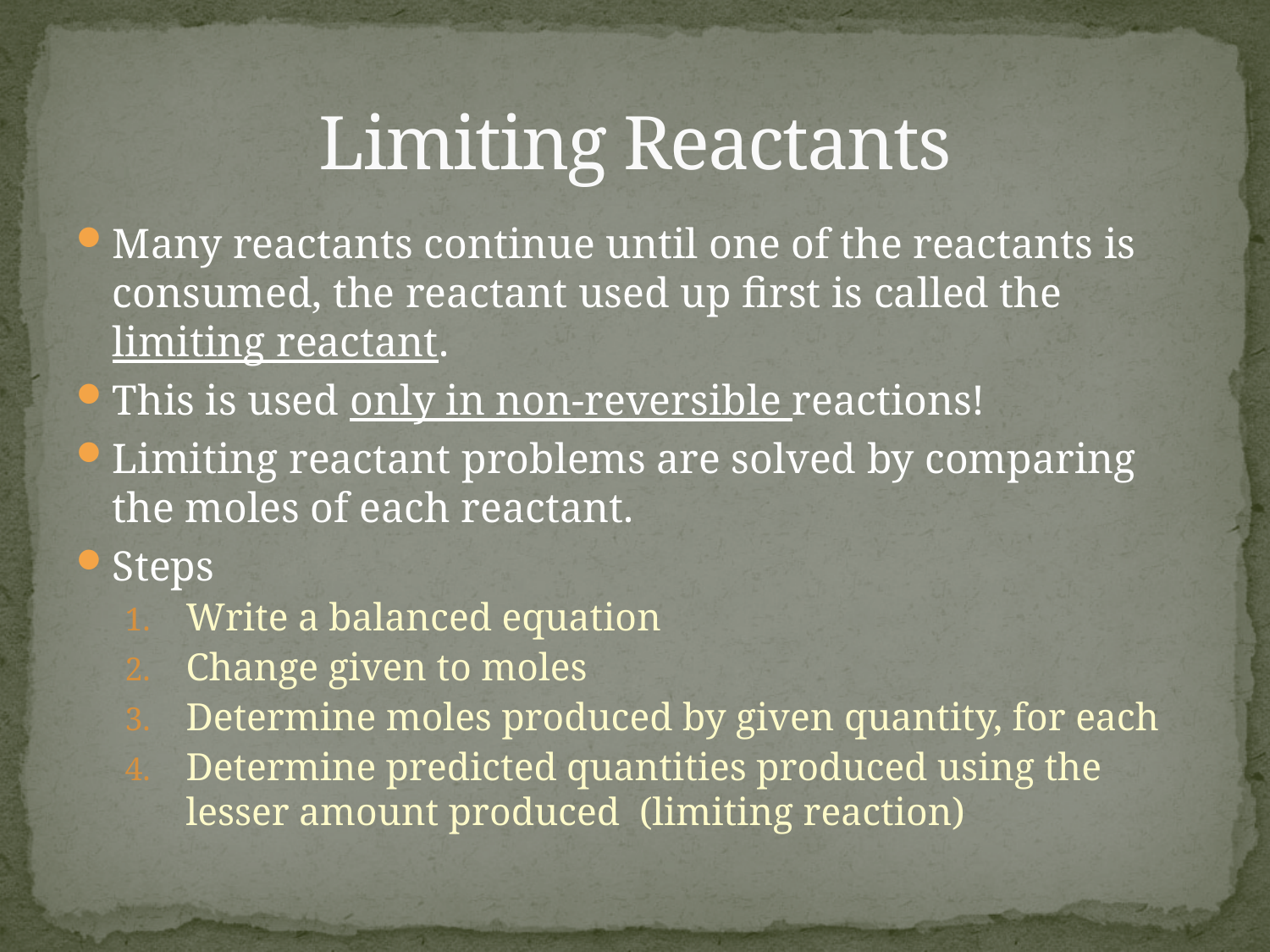

# Limiting Reactants
Many reactants continue until one of the reactants is consumed, the reactant used up first is called the limiting reactant.
This is used only in non-reversible reactions!
Limiting reactant problems are solved by comparing the moles of each reactant.
Steps
Write a balanced equation
Change given to moles
Determine moles produced by given quantity, for each
Determine predicted quantities produced using the lesser amount produced  (limiting reaction)